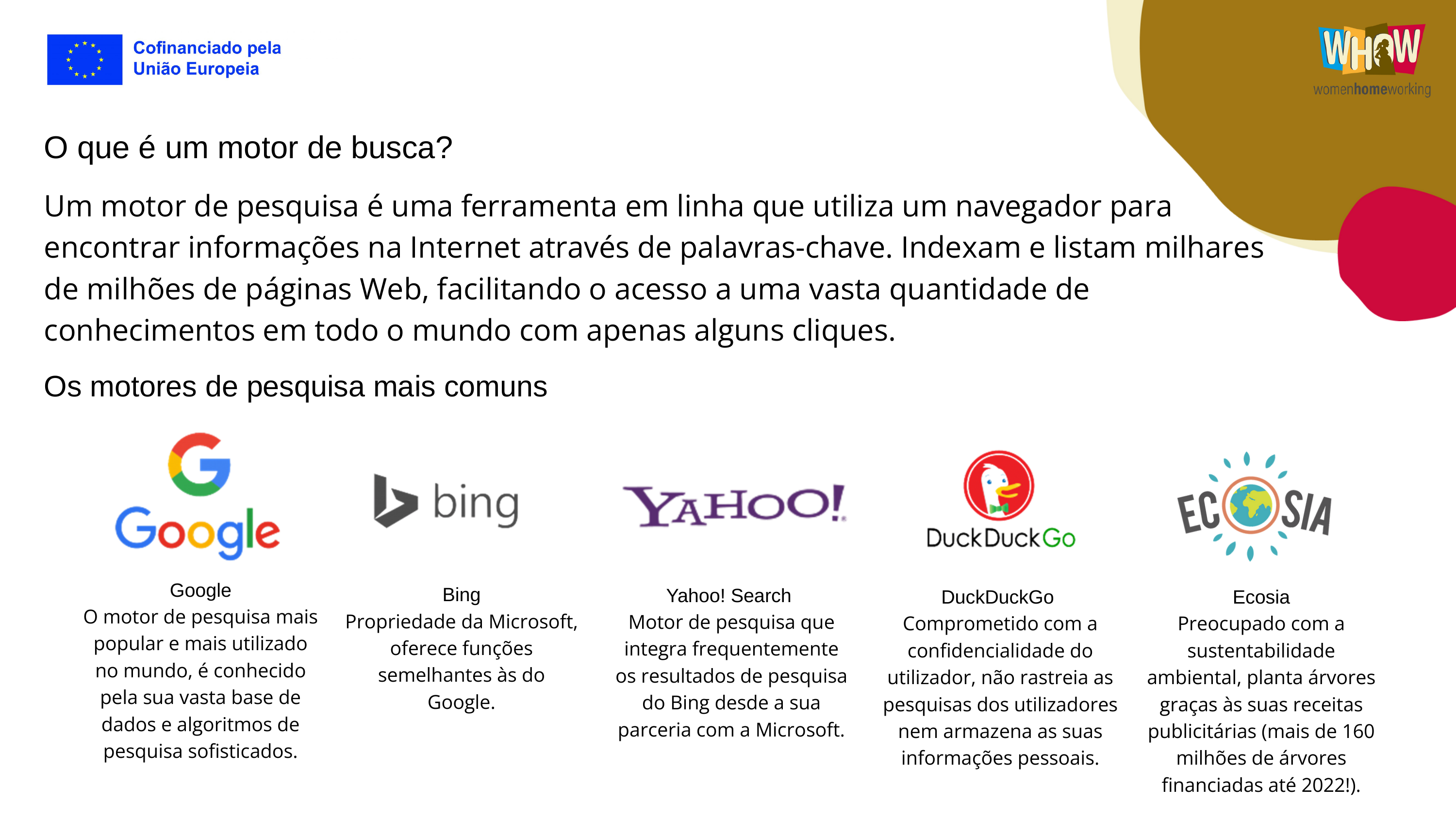

O que é um motor de busca?
Um motor de pesquisa é uma ferramenta em linha que utiliza um navegador para encontrar informações na Internet através de palavras-chave. Indexam e listam milhares de milhões de páginas Web, facilitando o acesso a uma vasta quantidade de conhecimentos em todo o mundo com apenas alguns cliques.
Os motores de pesquisa mais comuns

Google
O motor de pesquisa mais popular e mais utilizado no mundo, é conhecido pela sua vasta base de dados e algoritmos de pesquisa sofisticados.
Bing
Propriedade da Microsoft, oferece funções semelhantes às do Google.
Yahoo! Search
Motor de pesquisa que integra frequentemente os resultados de pesquisa do Bing desde a sua parceria com a Microsoft.
DuckDuckGo
Comprometido com a confidencialidade do utilizador, não rastreia as pesquisas dos utilizadores nem armazena as suas informações pessoais.
Ecosia
Preocupado com a sustentabilidade ambiental, planta árvores graças às suas receitas publicitárias (mais de 160 milhões de árvores financiadas até 2022!).